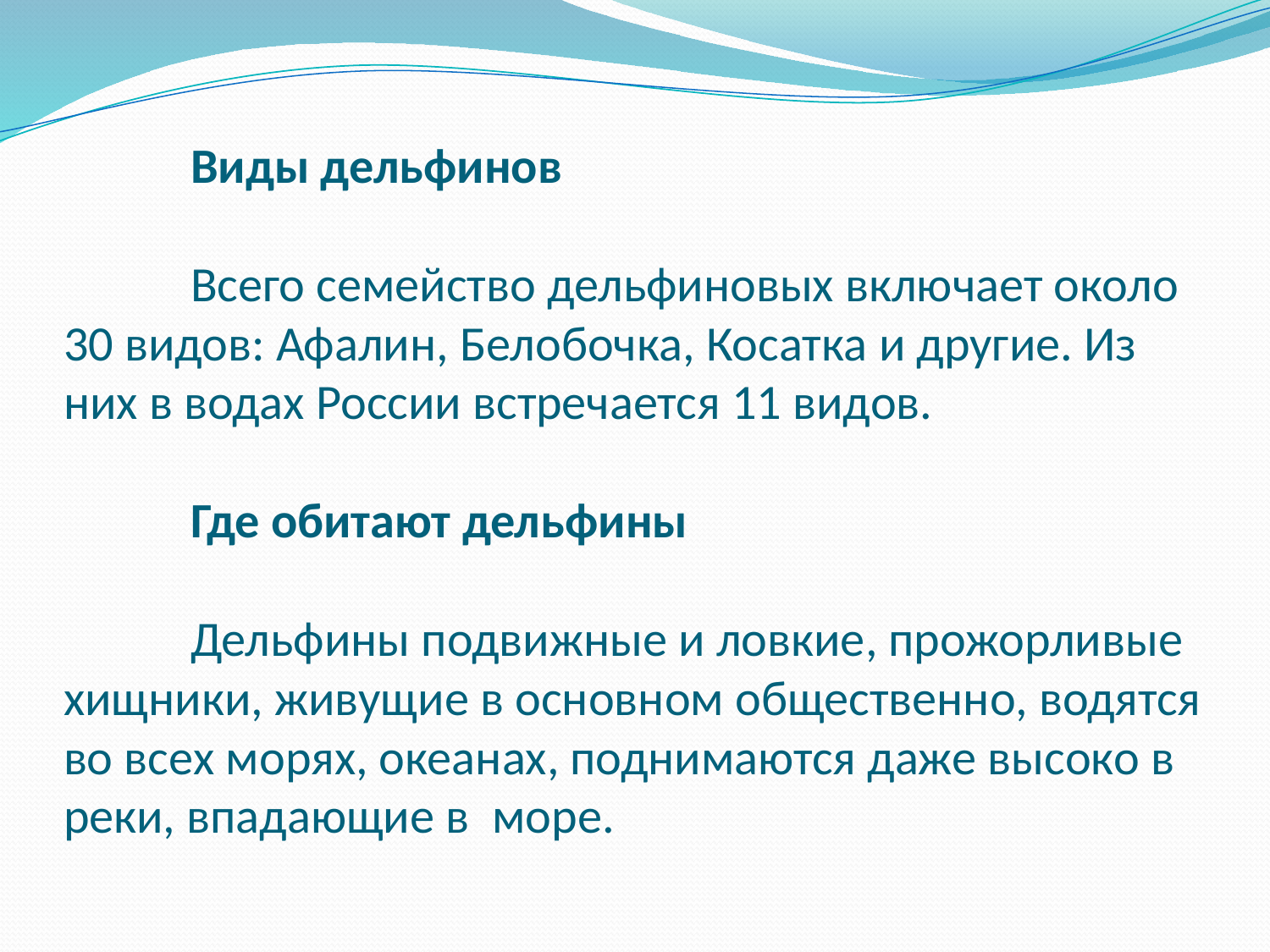

# Виды дельфинов Всего семейство дельфиновых включает около 30 видов: Афалин, Белобочка, Косатка и другие. Из них в водах России встречается 11 видов.   Где обитают дельфины Дельфины подвижные и ловкие, прожорливые хищники, живущие в основном общественно, водятся во всех морях, океанах, поднимаются даже высоко в реки, впадающие в  море.